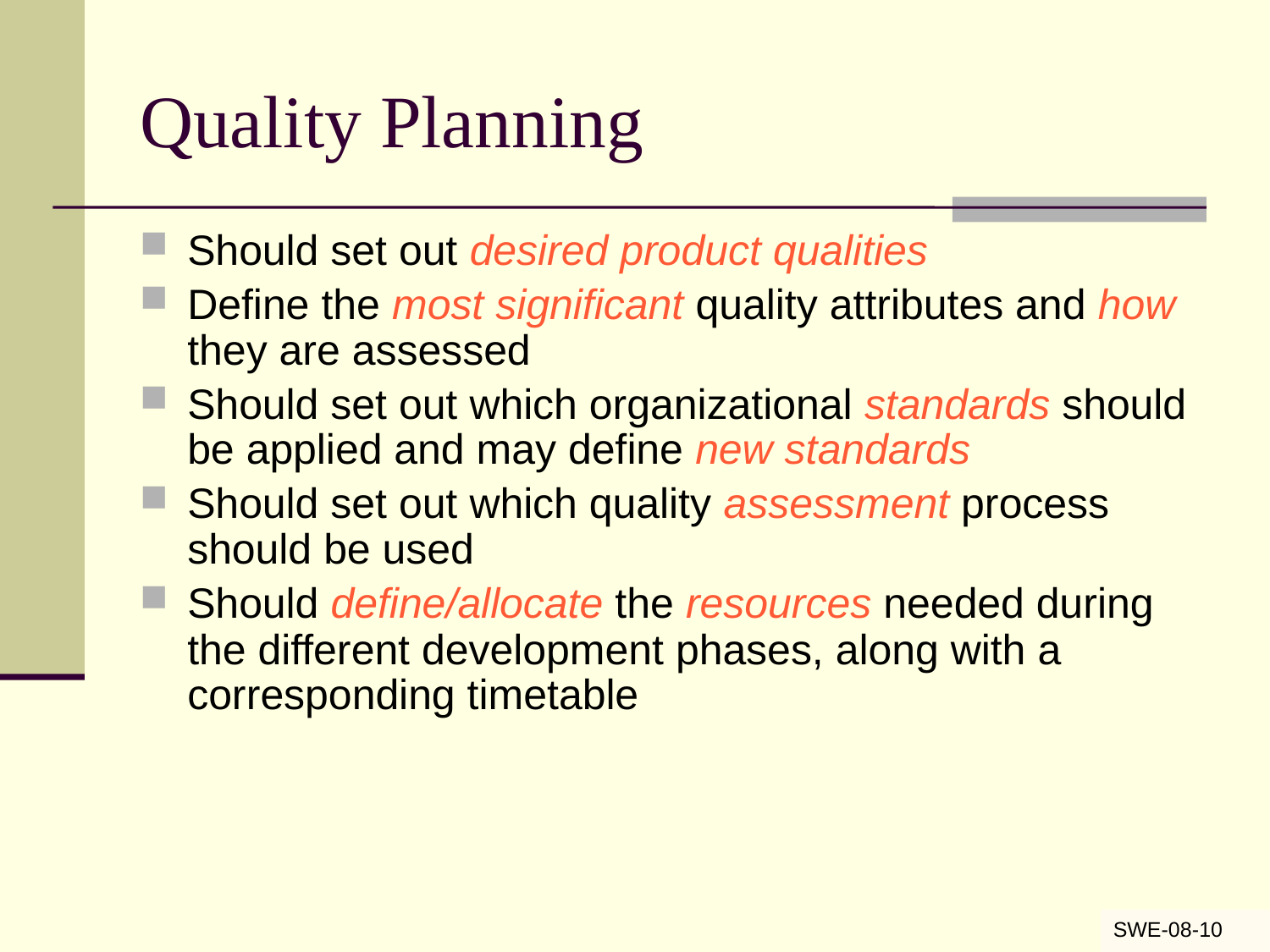

# Quality Planning
Should set out desired product qualities
Define the most significant quality attributes and how they are assessed
Should set out which organizational standards should be applied and may define new standards
Should set out which quality assessment process should be used
Should define/allocate the resources needed during the different development phases, along with a corresponding timetable